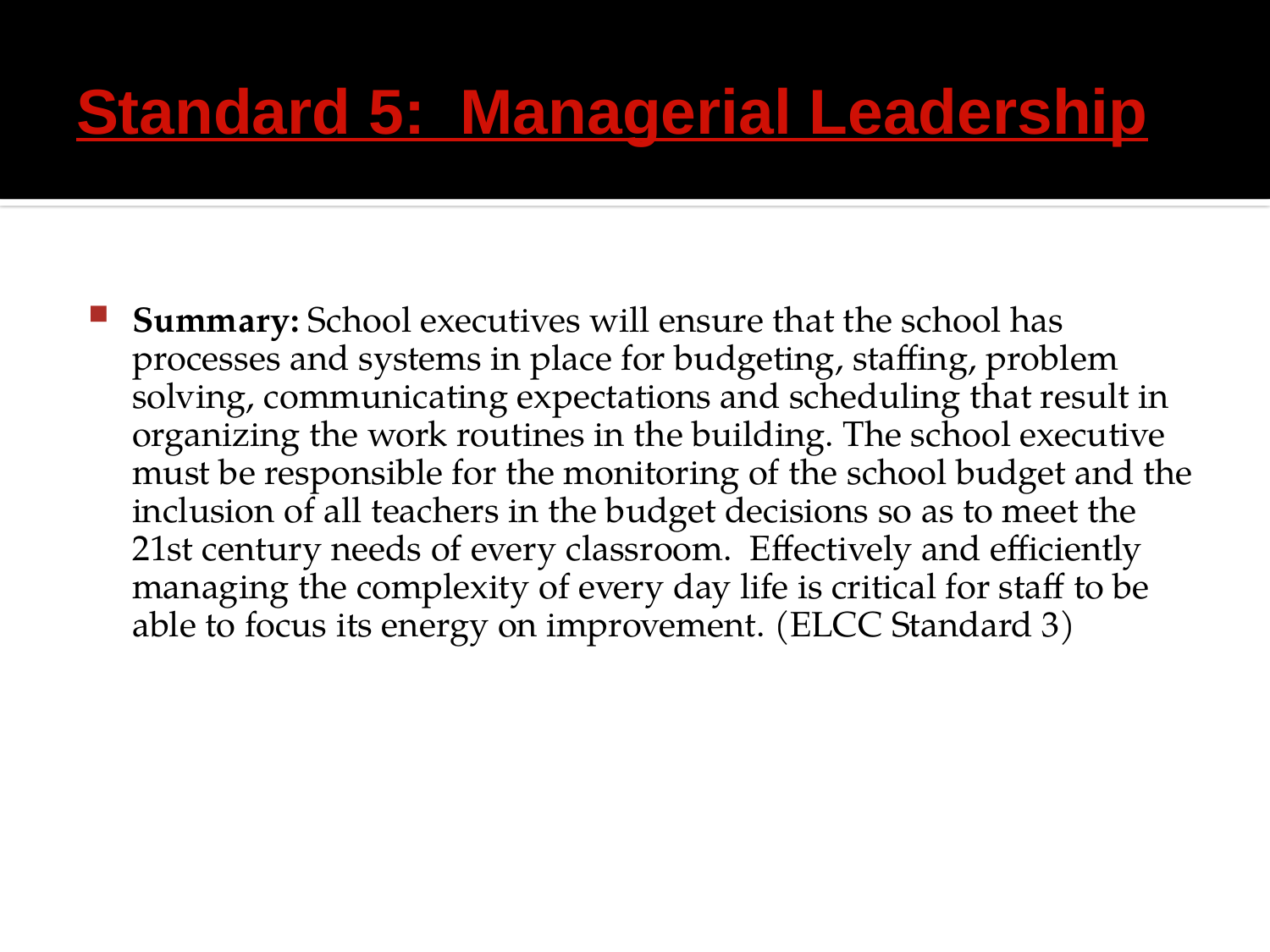

# Standard 5:  Managerial Leadership

Summary: School executives will ensure that the school has processes and systems in place for budgeting, staffing, problem solving, communicating expectations and scheduling that result in organizing the work routines in the building. The school executive must be responsible for the monitoring of the school budget and the inclusion of all teachers in the budget decisions so as to meet the 21st century needs of every classroom.  Effectively and efficiently managing the complexity of every day life is critical for staff to be able to focus its energy on improvement. (ELCC Standard 3)